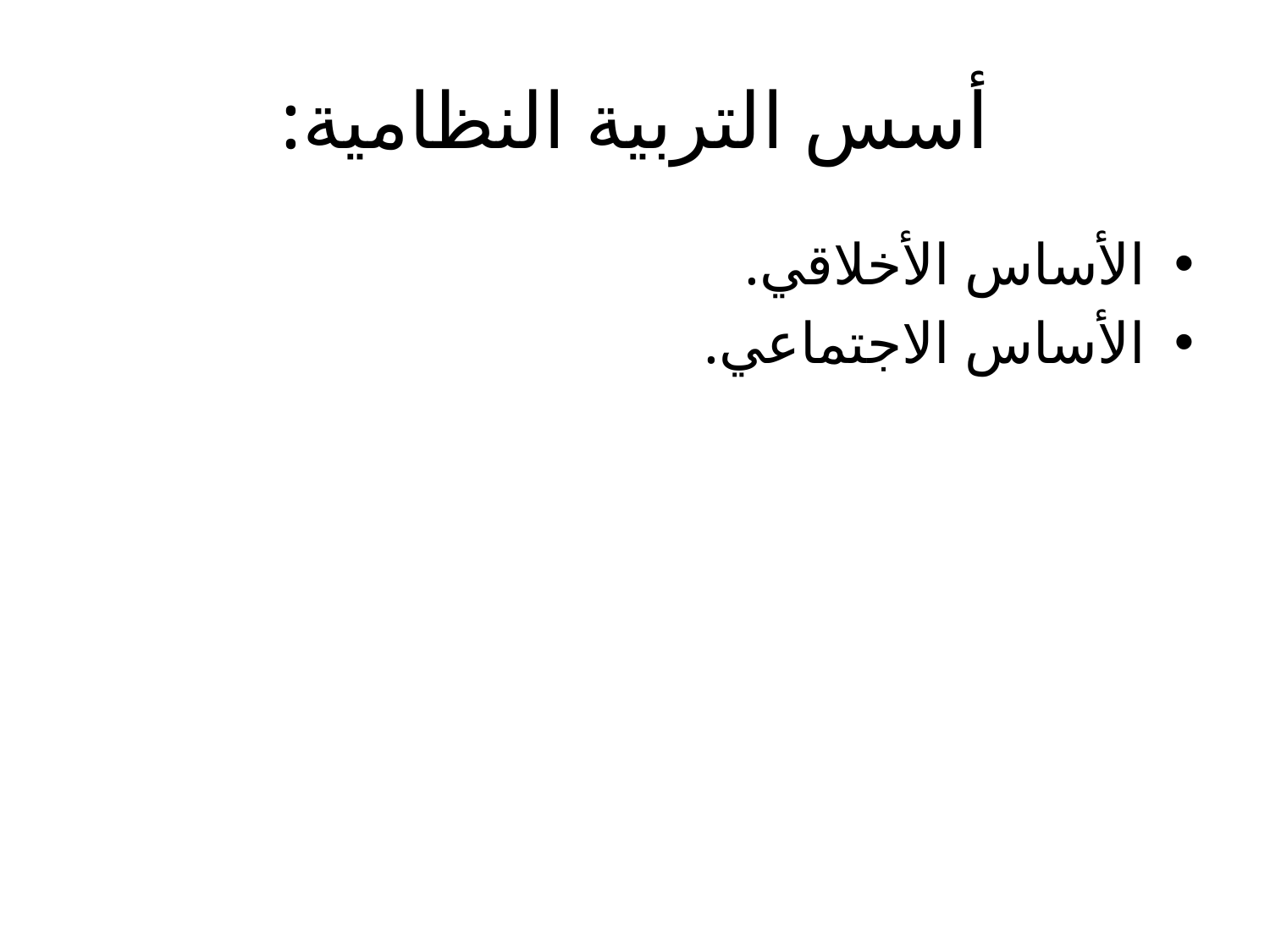

# أسس التربية النظامية:
الأساس الأخلاقي.
الأساس الاجتماعي.